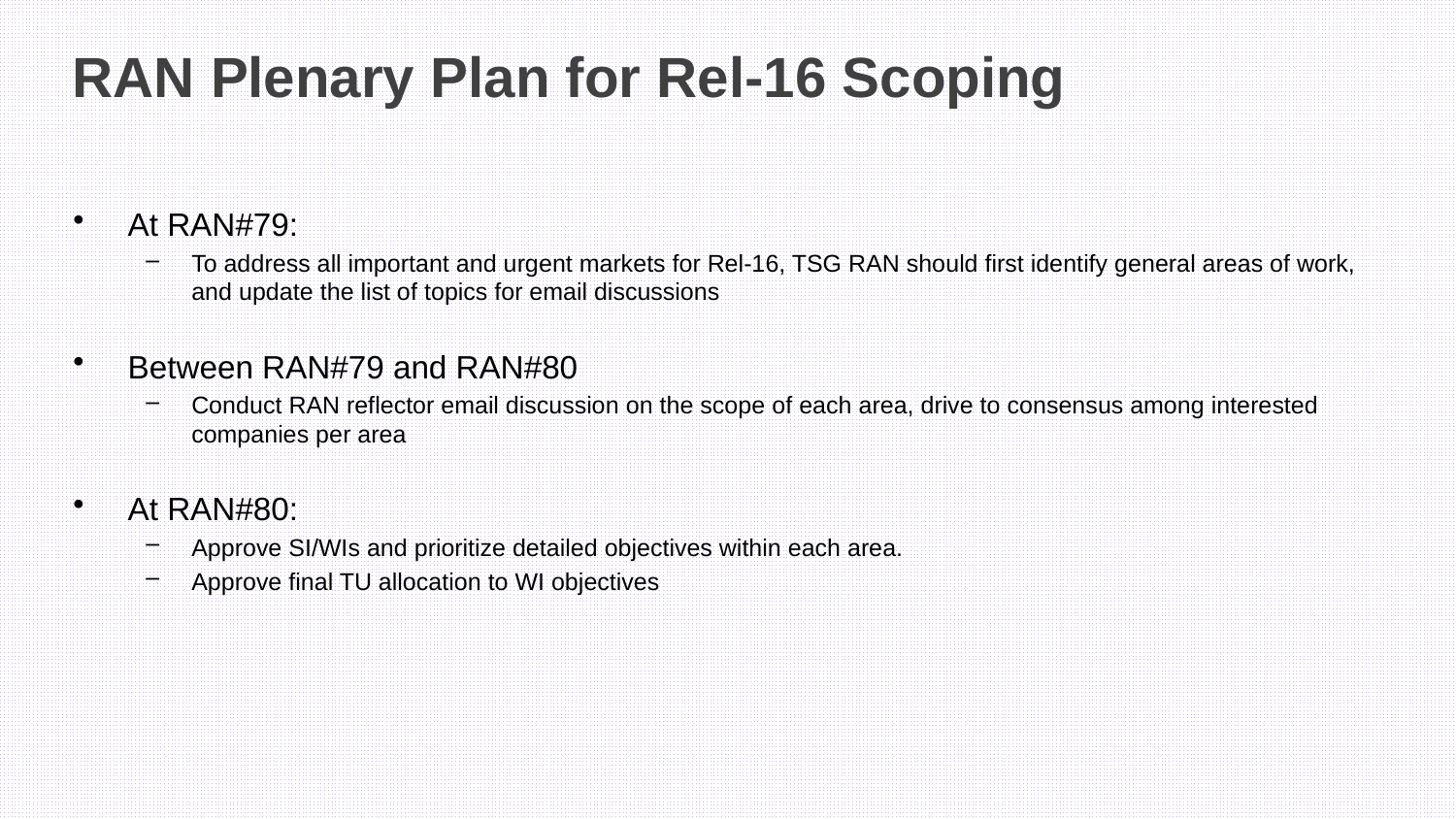

RAN Plenary Plan for Rel-16 Scoping
At RAN#79:
To address all important and urgent markets for Rel-16, TSG RAN should first identify general areas of work, and update the list of topics for email discussions

Between RAN#79 and RAN#80
Conduct RAN reflector email discussion on the scope of each area, drive to consensus among interested companies per area

At RAN#80:
Approve SI/WIs and prioritize detailed objectives within each area.
Approve final TU allocation to WI objectives